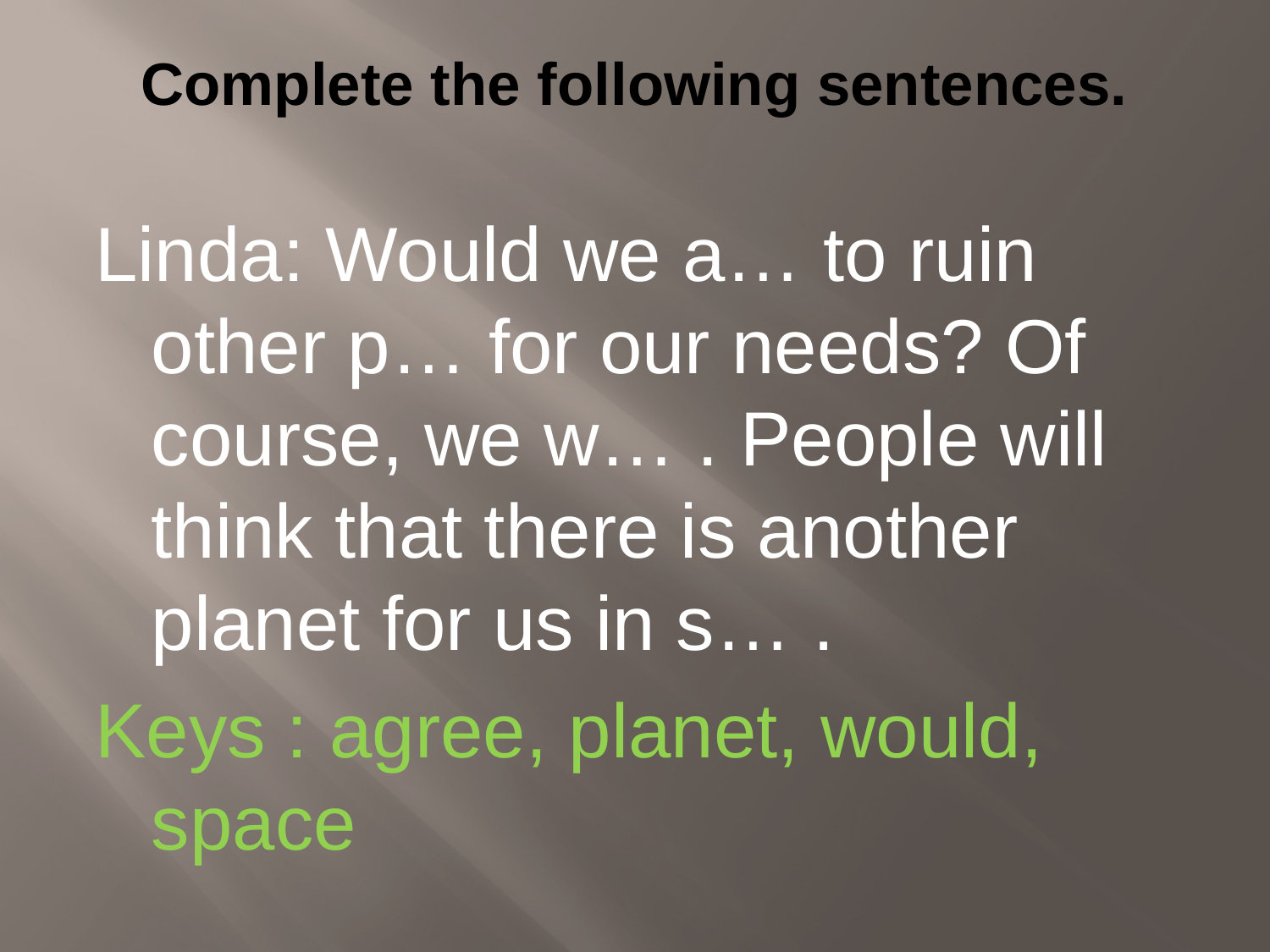

# Complete the following sentences.
Linda: Would we a… to ruin other p… for our needs? Of course, we w… . People will think that there is another planet for us in s… .
Keys : agree, planet, would, space